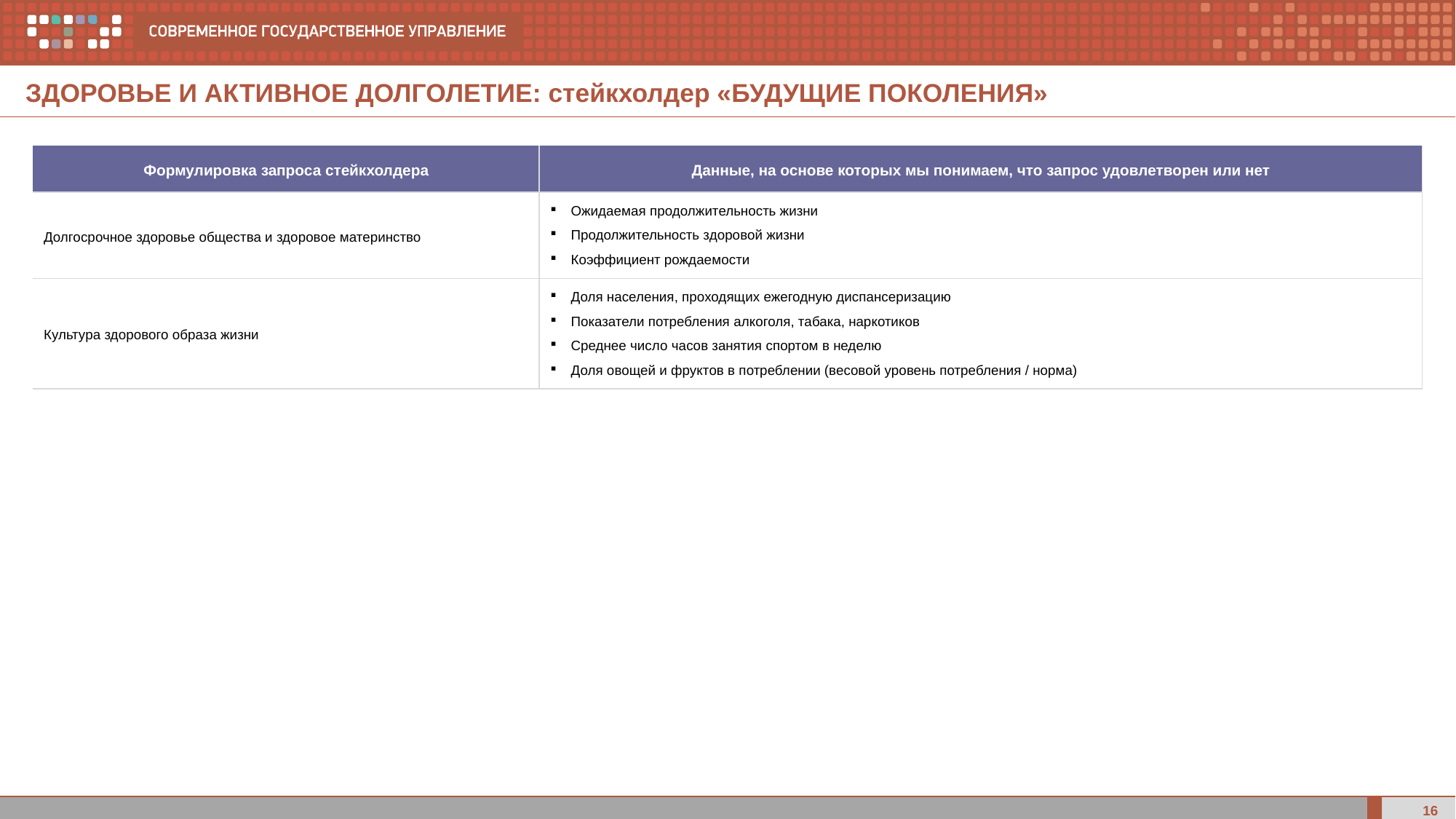

ЗДОРОВЬЕ И АКТИВНОЕ ДОЛГОЛЕТИЕ: стейкхолдер «БУДУЩИЕ ПОКОЛЕНИЯ»
| Формулировка запроса стейкхолдера | Данные, на основе которых мы понимаем, что запрос удовлетворен или нет |
| --- | --- |
| Долгосрочное здоровье общества и здоровое материнство | Ожидаемая продолжительность жизни Продолжительность здоровой жизни Коэффициент рождаемости |
| Культура здорового образа жизни | Доля населения, проходящих ежегодную диспансеризацию Показатели потребления алкоголя, табака, наркотиков Среднее число часов занятия спортом в неделю Доля овощей и фруктов в потреблении (весовой уровень потребления / норма) |